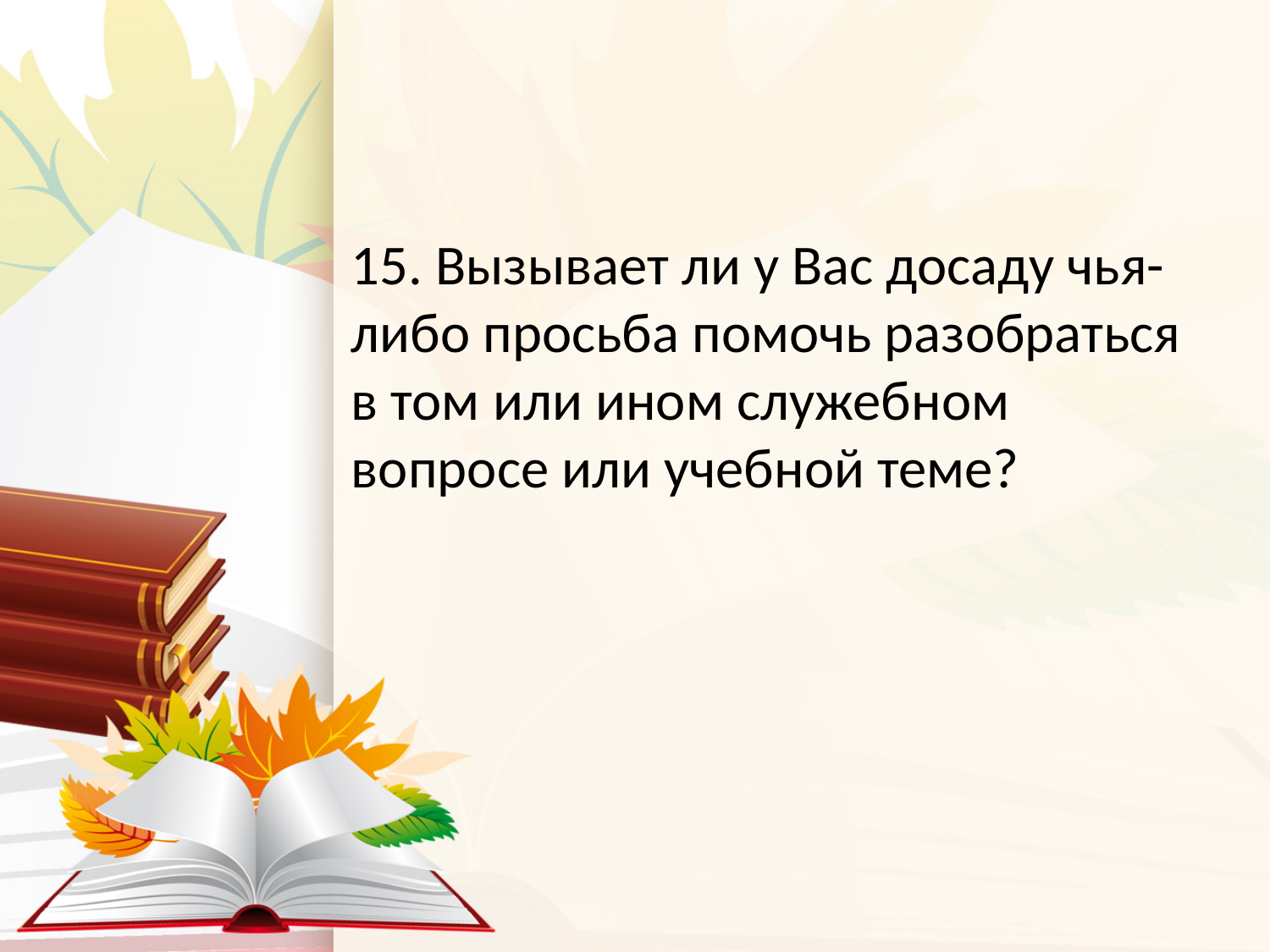

15. Вызывает ли у Вас досаду чья-либо просьба помочь разобраться в том или ином служебном вопросе или учебной теме?